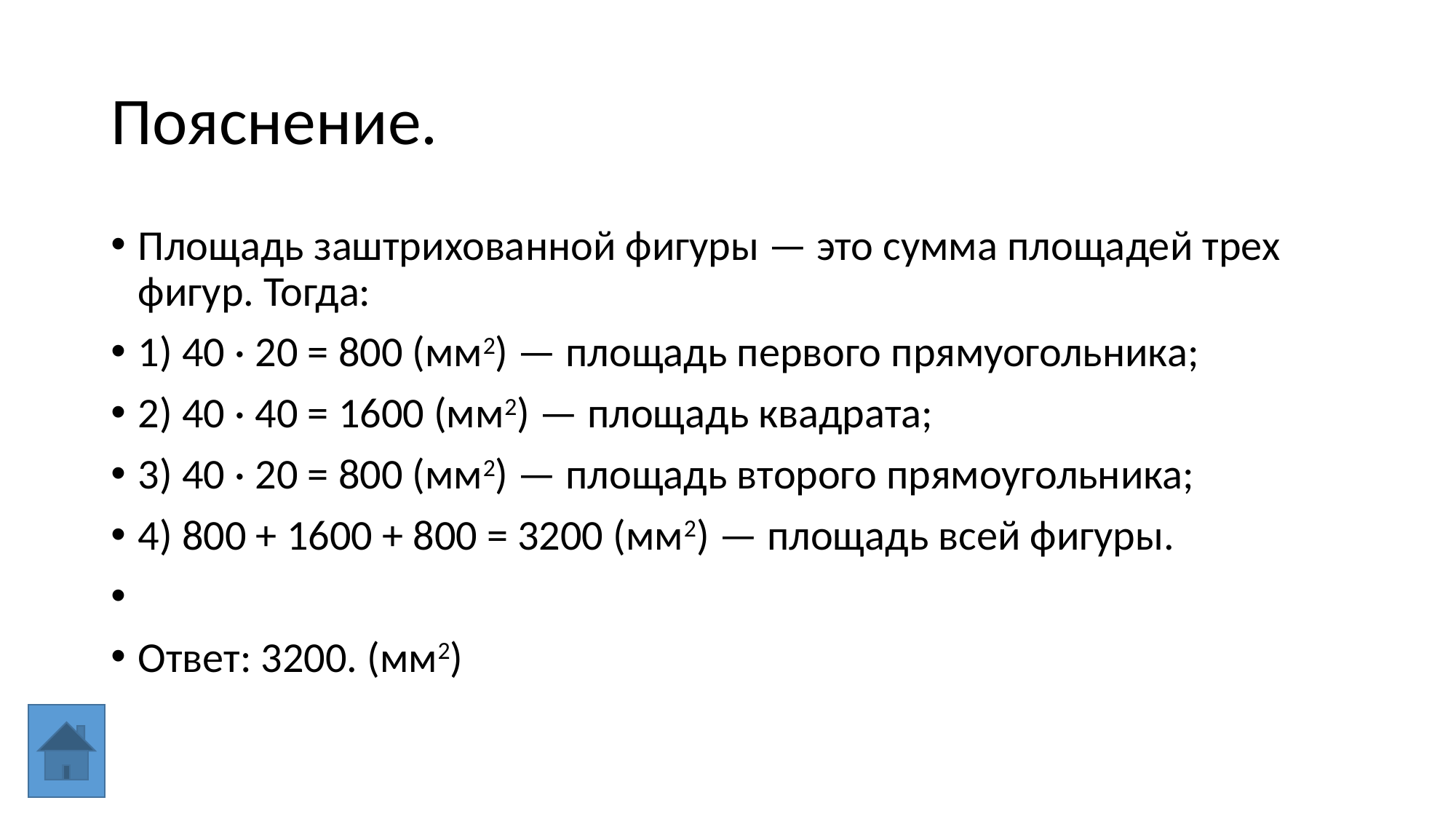

# Пояснение.
Площадь заштрихованной фигуры — это сумма площадей трех фигур. Тогда:
1) 40 · 20 = 800 (мм2) — площадь первого прямуогольника;
2) 40 · 40 = 1600 (мм2) — площадь квадрата;
3) 40 · 20 = 800 (мм2) — площадь второго прямоугольника;
4) 800 + 1600 + 800 = 3200 (мм2) — площадь всей фигуры.

Ответ: 3200. (мм2)